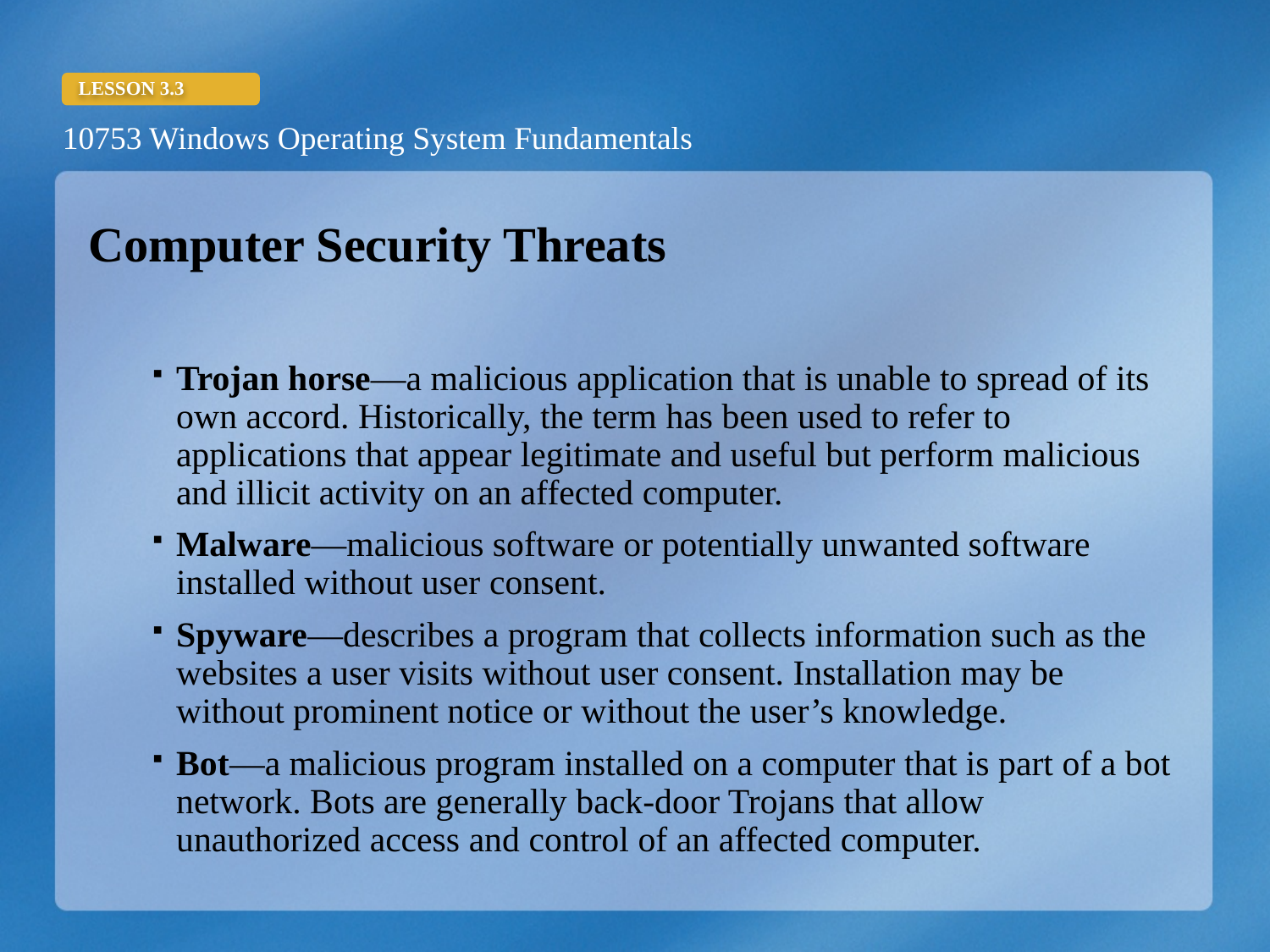

Computer Security Threats

Trojan horse—a malicious application that is unable to spread of its own accord. Historically, the term has been used to refer to applications that appear legitimate and useful but perform malicious and illicit activity on an affected computer.
Malware—malicious software or potentially unwanted software installed without user consent.
Spyware—describes a program that collects information such as the websites a user visits without user consent. Installation may be without prominent notice or without the user’s knowledge.
Bot—a malicious program installed on a computer that is part of a bot network. Bots are generally back-door Trojans that allow unauthorized access and control of an affected computer.